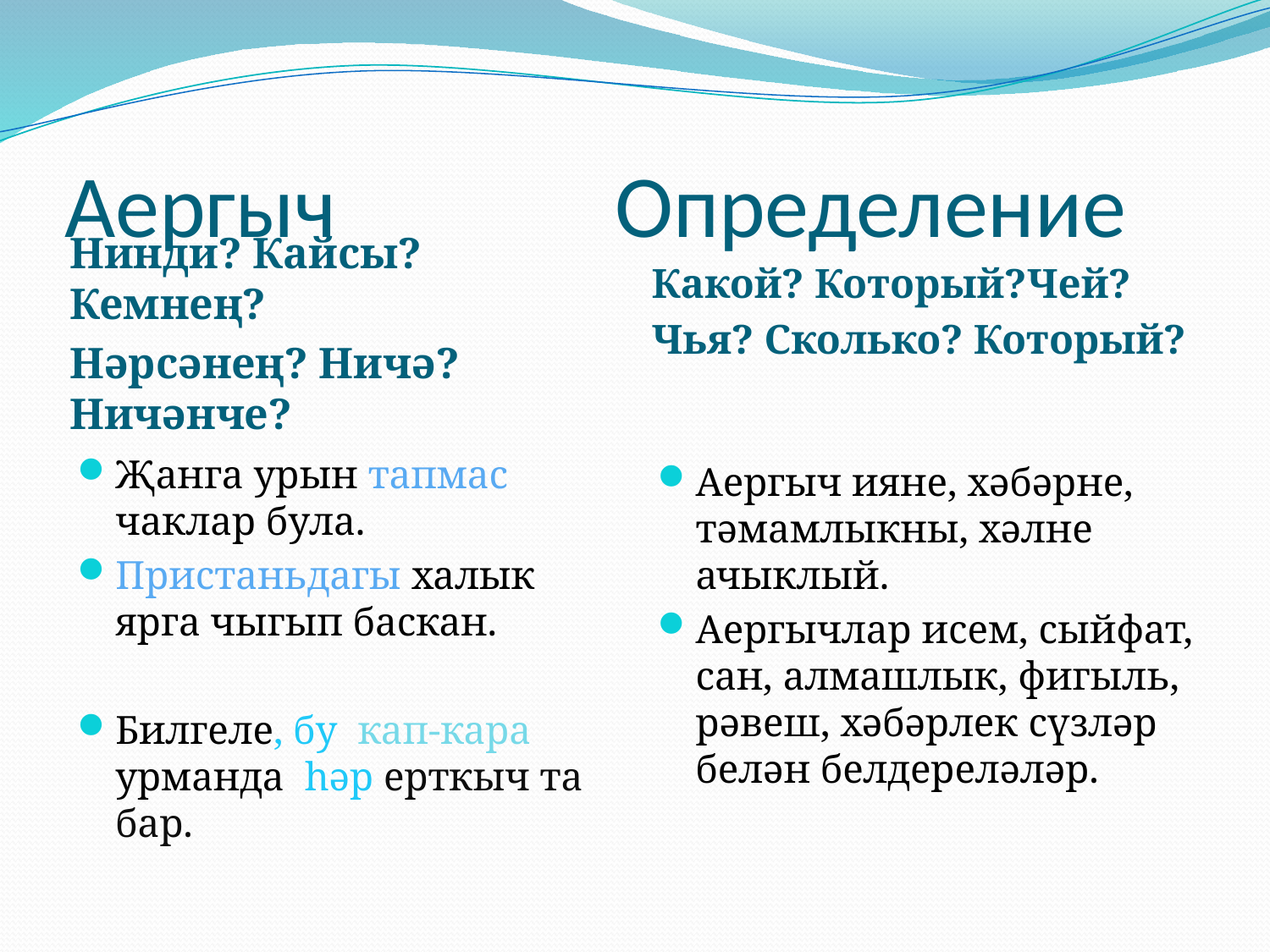

# Аергыч              Определение
Нинди? Кайсы? Кемнең?
Нәрсәнең? Ничә? Ничәнче?
Какой? Который?Чей?
Чья? Сколько? Который?

Аергыч ияне, хәбәрне, тәмамлыкны, хәлне ачыклый.
Аергычлар исем, сыйфат, сан, алмашлык, фигыль, рәвеш, хәбәрлек сүзләр белән белдереләләр.

Җанга урын тапмас чаклар була.
Пристаньдагы халык ярга чыгып баскан.

Билгеле, бу  кап-кара урманда  һәр ерткыч та бар.